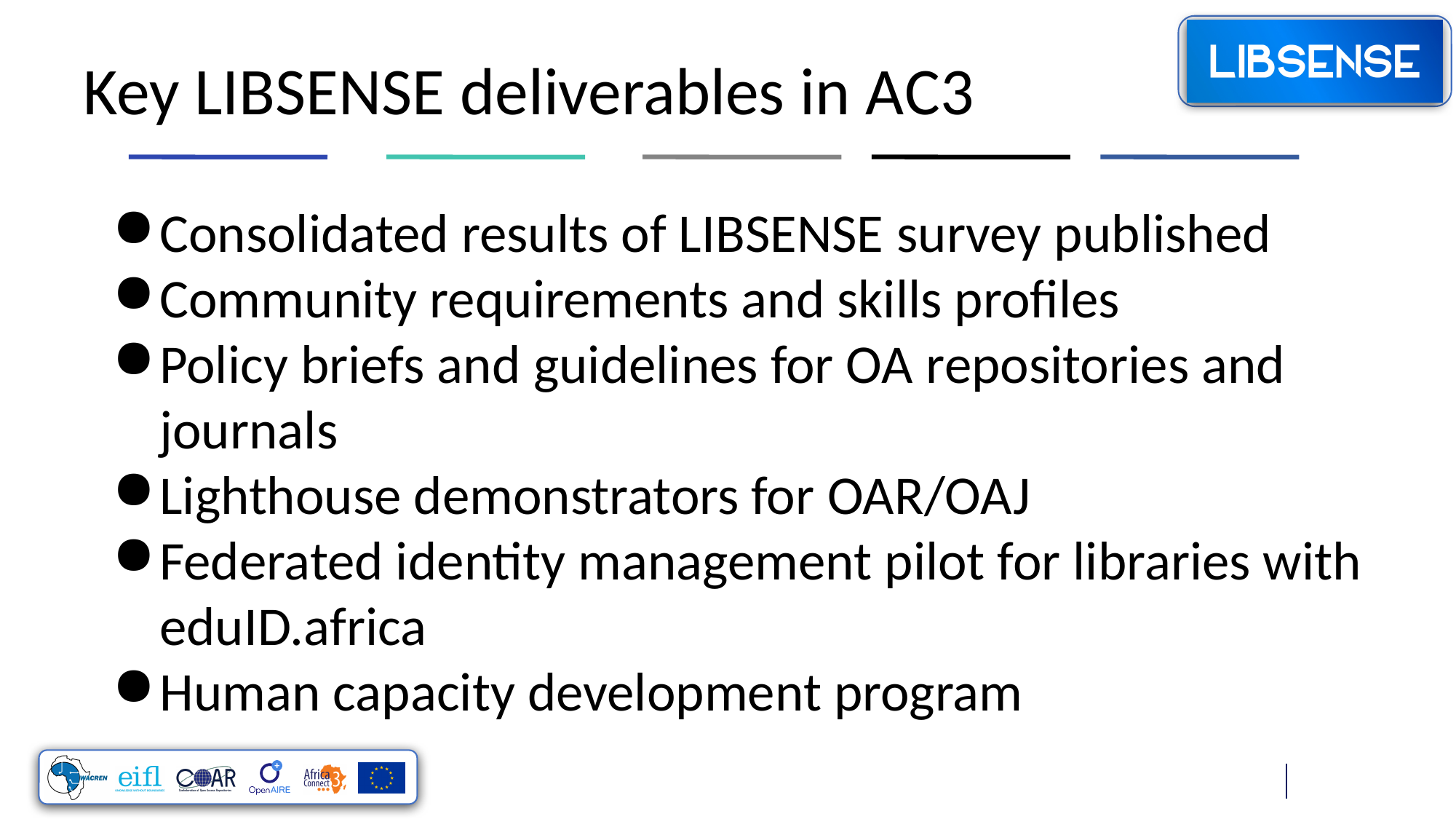

Key LIBSENSE deliverables in AC3
Consolidated results of LIBSENSE survey published
Community requirements and skills profiles
Policy briefs and guidelines for OA repositories and journals
Lighthouse demonstrators for OAR/OAJ
Federated identity management pilot for libraries with eduID.africa
Human capacity development program